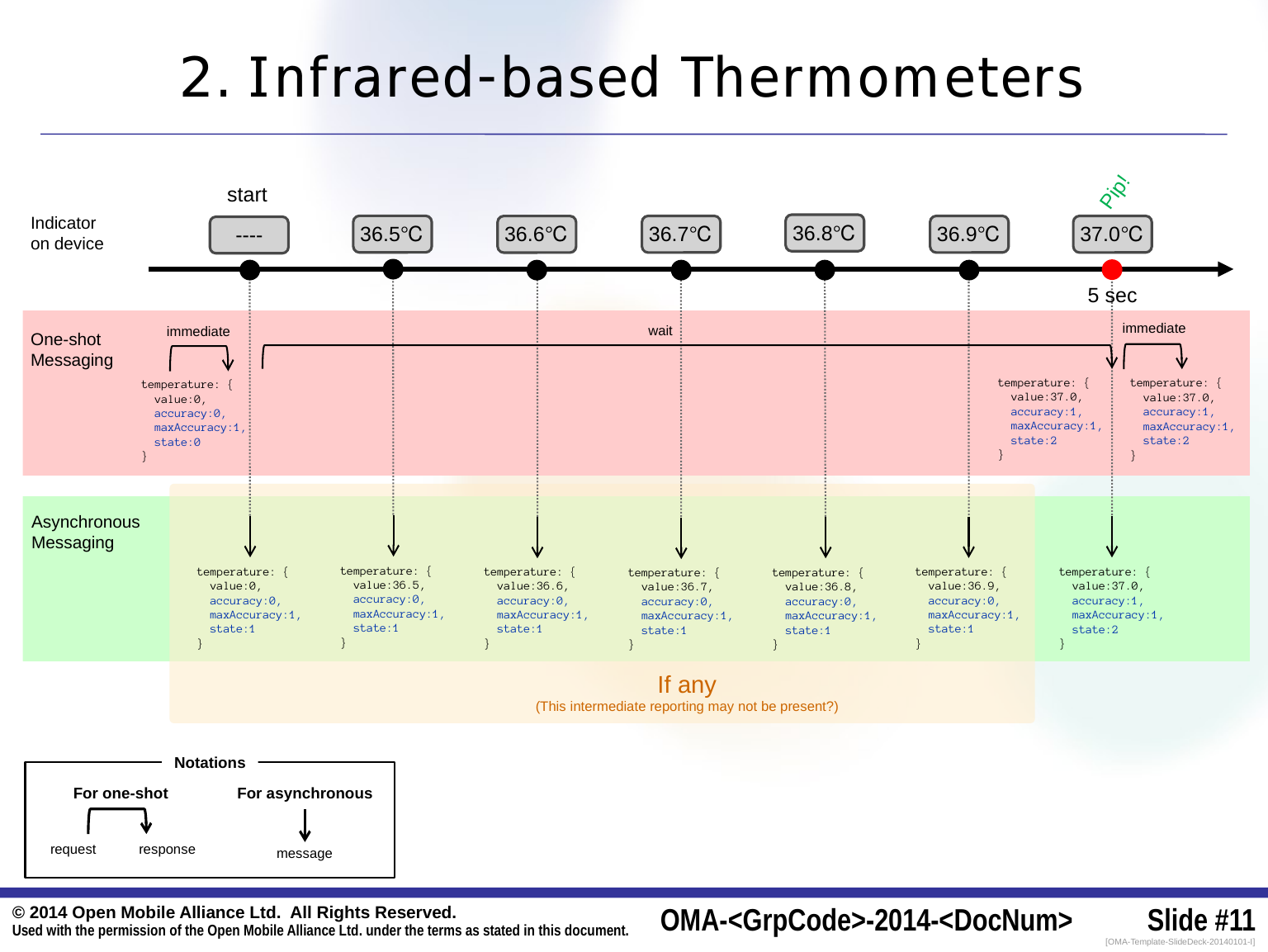

# 2. Infrared-based Thermometers
Pip!
start
Indicator
on device
36.8℃
36.5℃
36.7℃
36.9℃
37.0℃
36.6℃
----

5 sec

immediate
wait
immediate
One-shot
Messaging

temperature: {
  value:37.0,
  accuracy:1,
  maxAccuracy:1,
  state:2
}
temperature: {
  value:37.0,
  accuracy:1,
  maxAccuracy:1,
  state:2
}
temperature: {
  value:0,
  accuracy:0,
  maxAccuracy:1,
  state:0
}

Asynchronous
Messaging
temperature: {
  value:36.5,
  accuracy:0,
  maxAccuracy:1,
  state:1
}
temperature: {
  value:0,
  accuracy:0,
  maxAccuracy:1,
  state:1
}
temperature: {
  value:36.6,
  accuracy:0,
  maxAccuracy:1,
  state:1
}
temperature: {
  value:36.9,
  accuracy:0,
  maxAccuracy:1,
  state:1
}
temperature: {
  value:37.0,
  accuracy:1,
  maxAccuracy:1,
  state:2
}
temperature: {
  value:36.8,
  accuracy:0,
  maxAccuracy:1,
  state:1
}
temperature: {
  value:36.7,
  accuracy:0,
  maxAccuracy:1,
  state:1
}
If any
(This intermediate reporting may not be present?)
Notations

For one-shot
For asynchronous

request
response
message